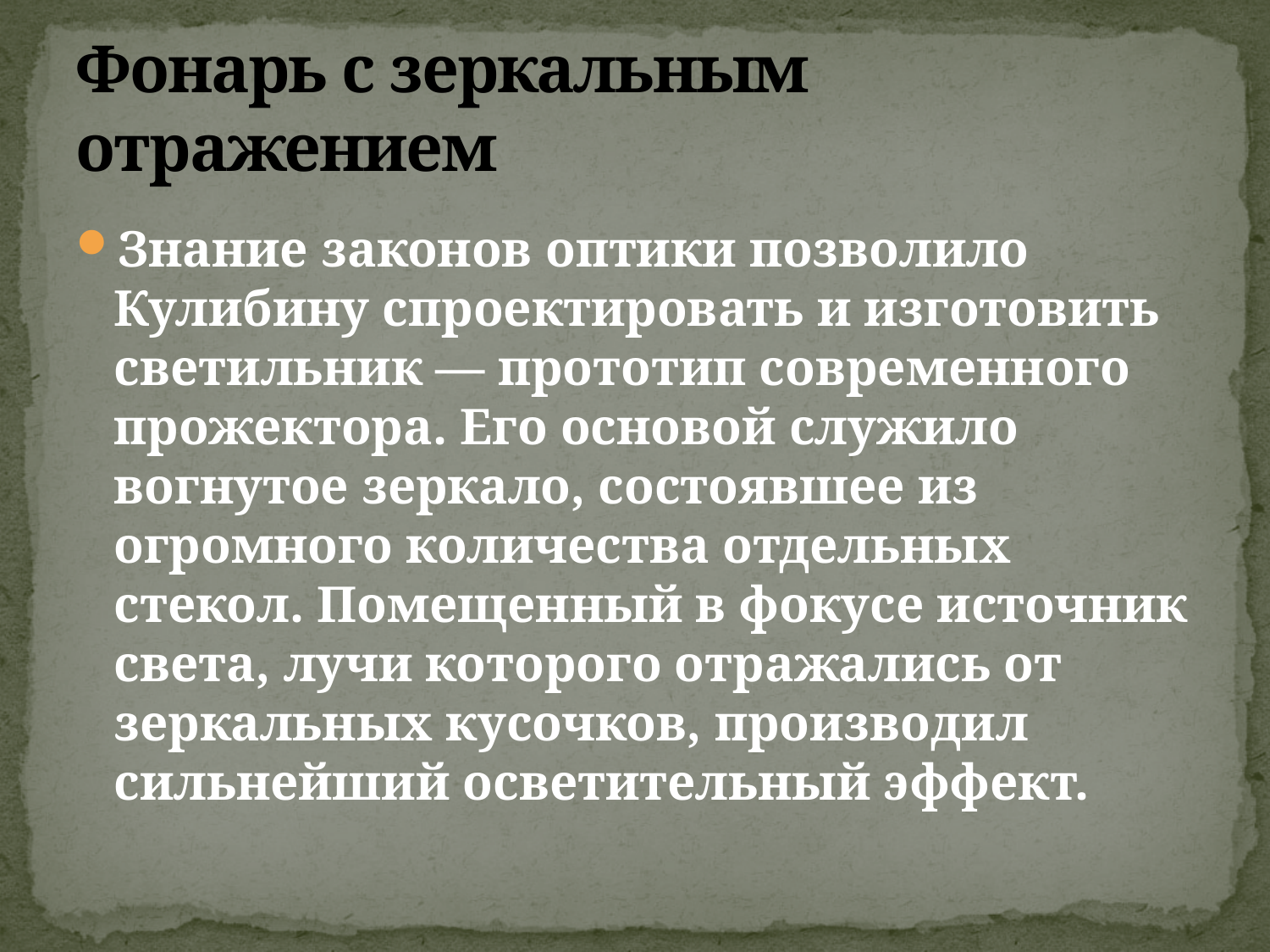

# Фонарь с зеркальным отражением
Знание законов оптики позволило Кулибину спроектировать и изготовить светильник — прототип современного прожектора. Его основой служило вогнутое зеркало, состоявшее из огромного количества отдельных стекол. Помещенный в фокусе источник света, лучи которого отражались от зеркальных кусочков, производил сильнейший осветительный эффект.